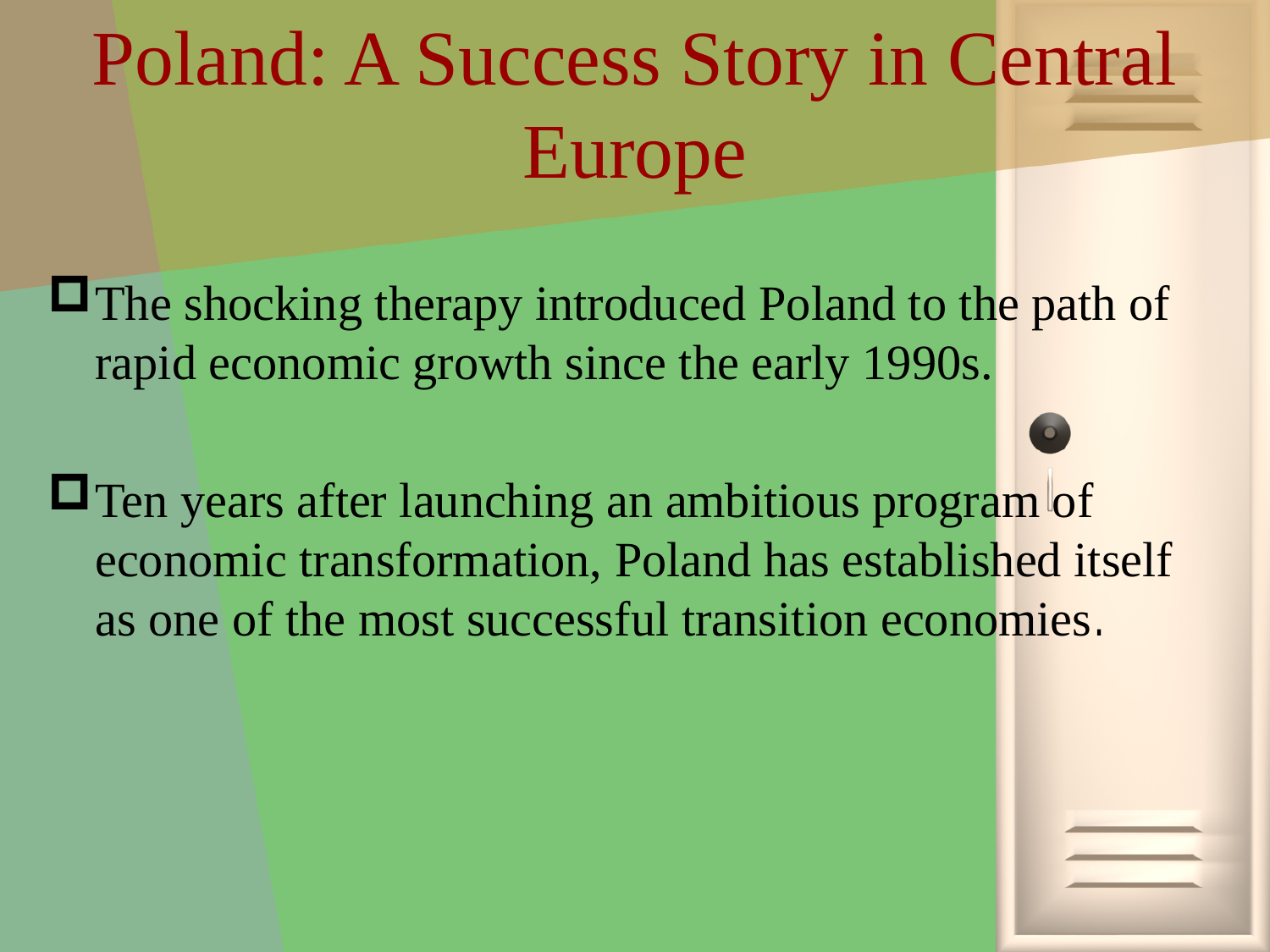

# Poland: A Success Story in Central Europe
The shocking therapy introduced Poland to the path of rapid economic growth since the early 1990s.

Ten years after launching an ambitious program of economic transformation, Poland has established itself as one of the most successful transition economies.